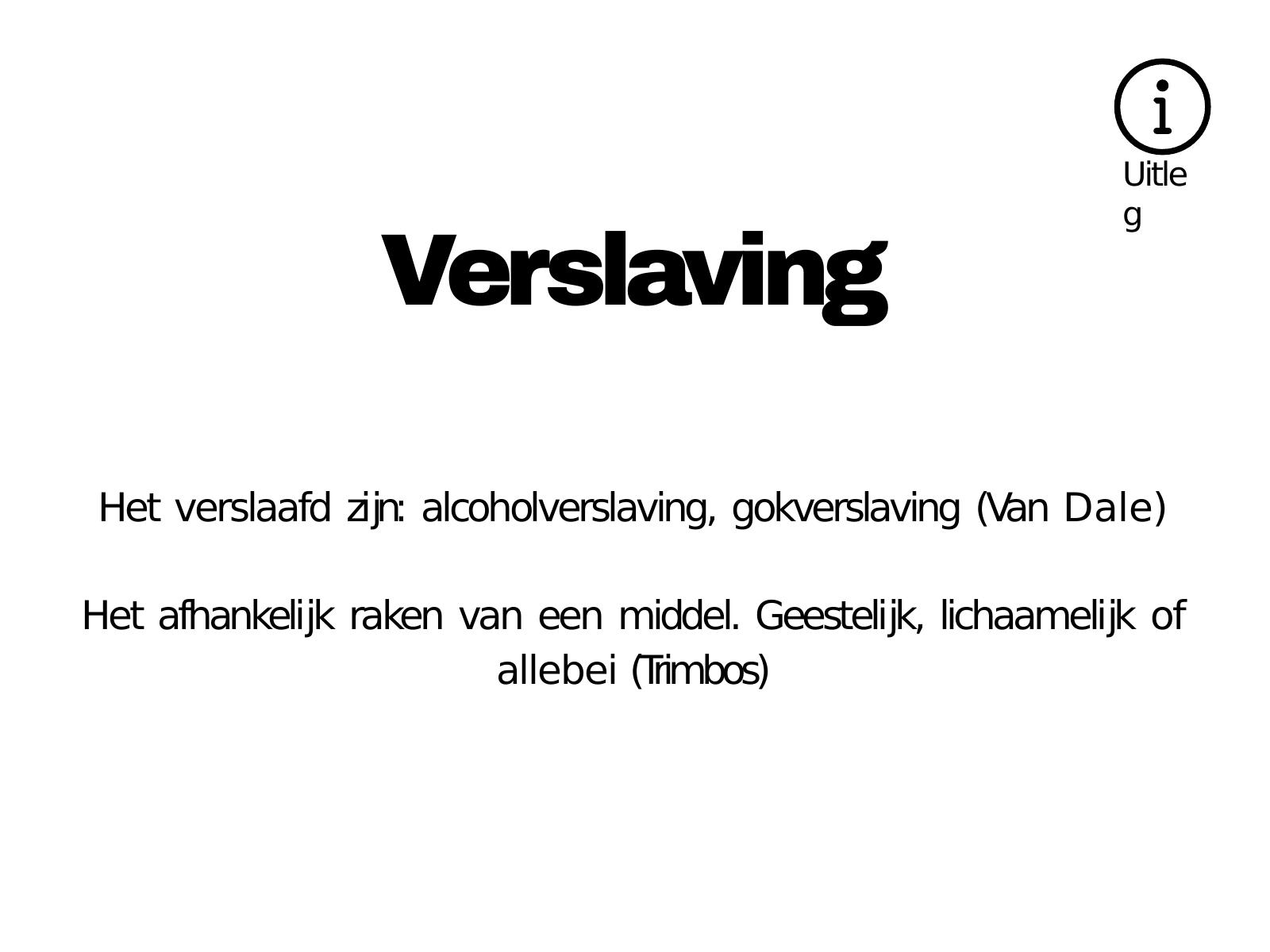

Uitleg
# Verslaving
Het verslaafd zĳn: alcoholverslaving, gokverslaving (Van Dale)

Het afhankelĳk raken van een middel. Geestelĳk, lichaamelĳk of allebei (Trimbos)